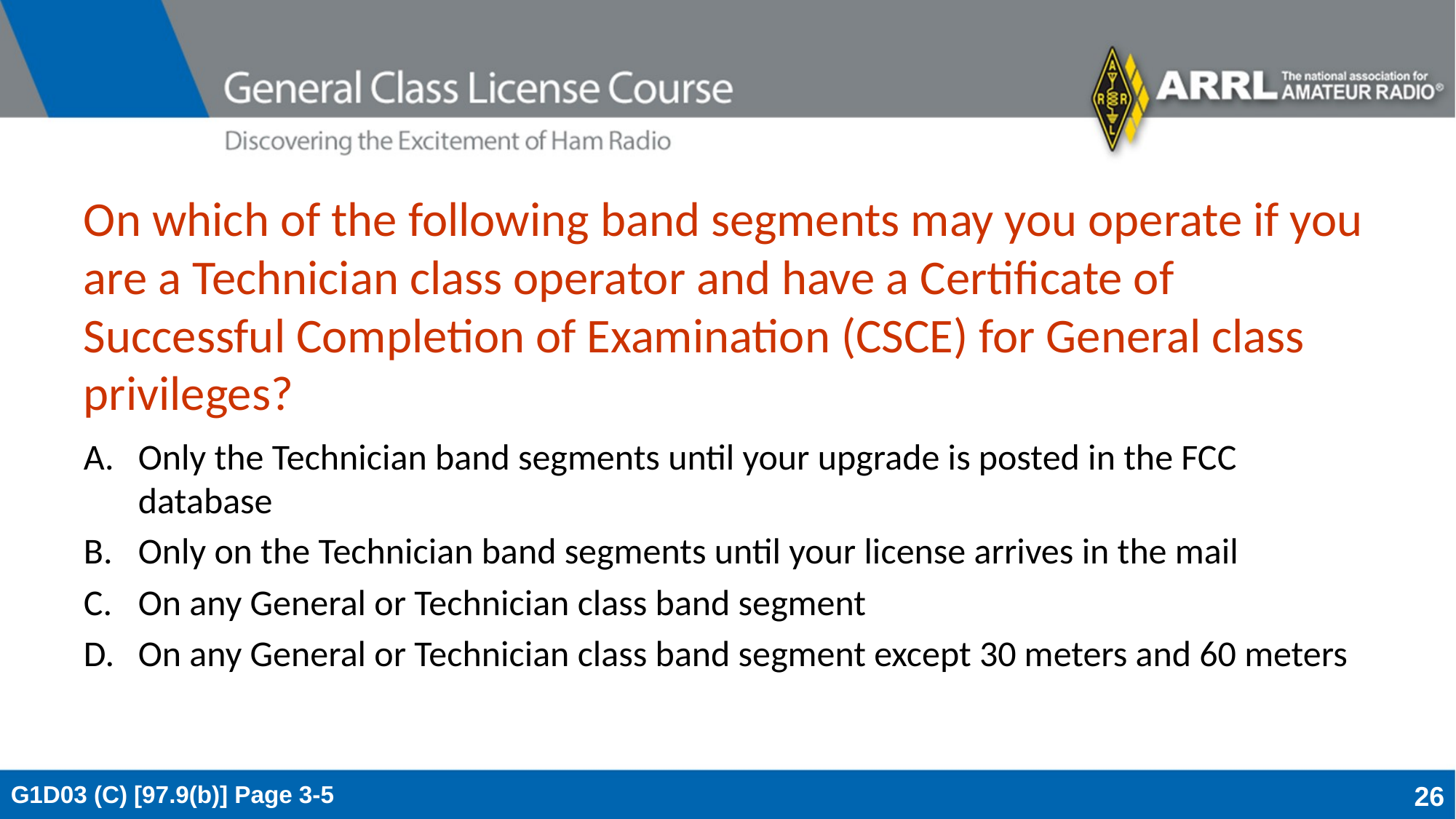

# On which of the following band segments may you operate if you are a Technician class operator and have a Certificate of Successful Completion of Examination (CSCE) for General class privileges?
Only the Technician band segments until your upgrade is posted in the FCC database
Only on the Technician band segments until your license arrives in the mail
On any General or Technician class band segment
On any General or Technician class band segment except 30 meters and 60 meters
G1D03 (C) [97.9(b)] Page 3-5
26